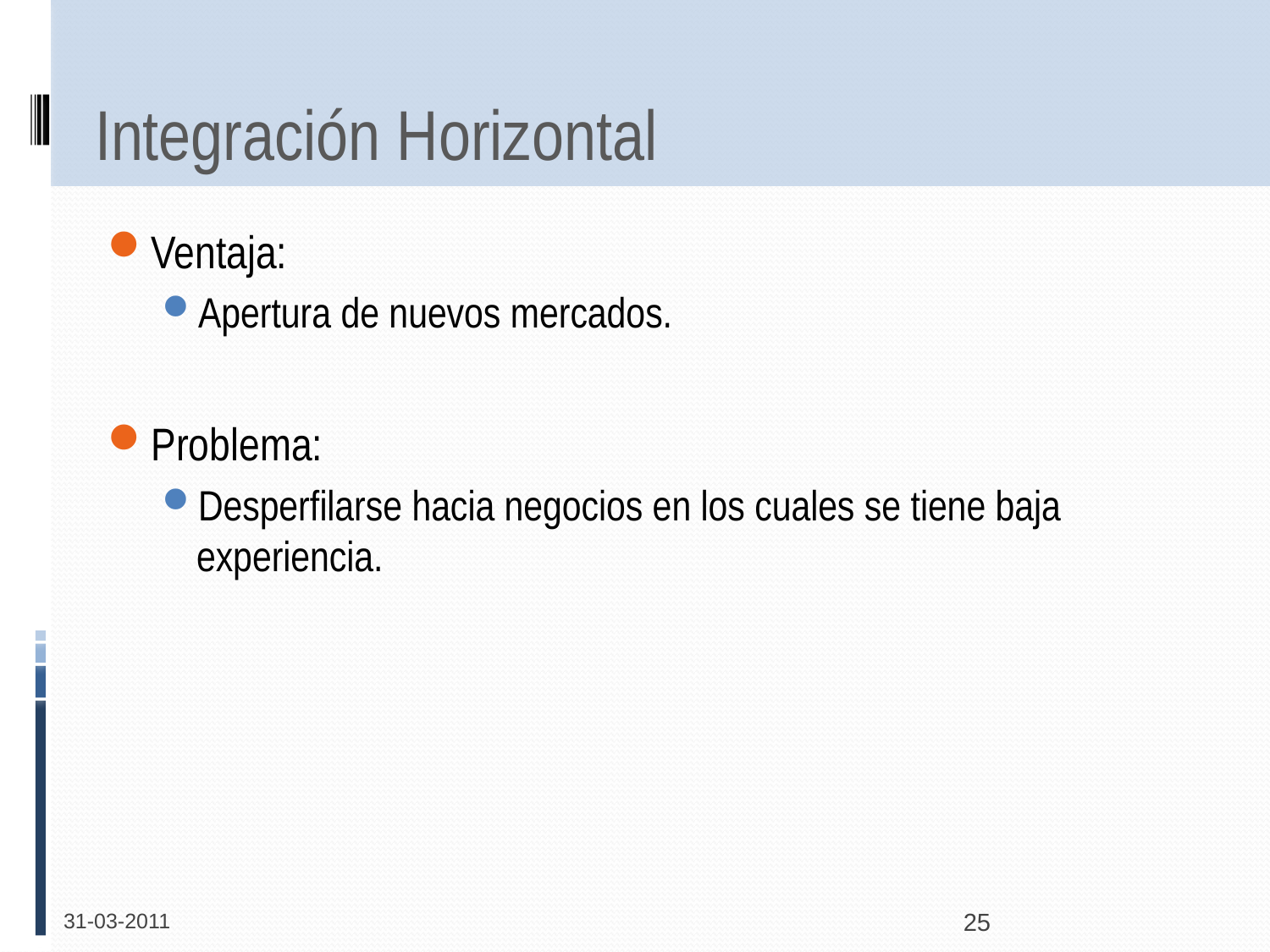

# Integración Horizontal
Ventaja:
Apertura de nuevos mercados.

Problema:
Desperfilarse hacia negocios en los cuales se tiene baja experiencia.

31-03-2011
25